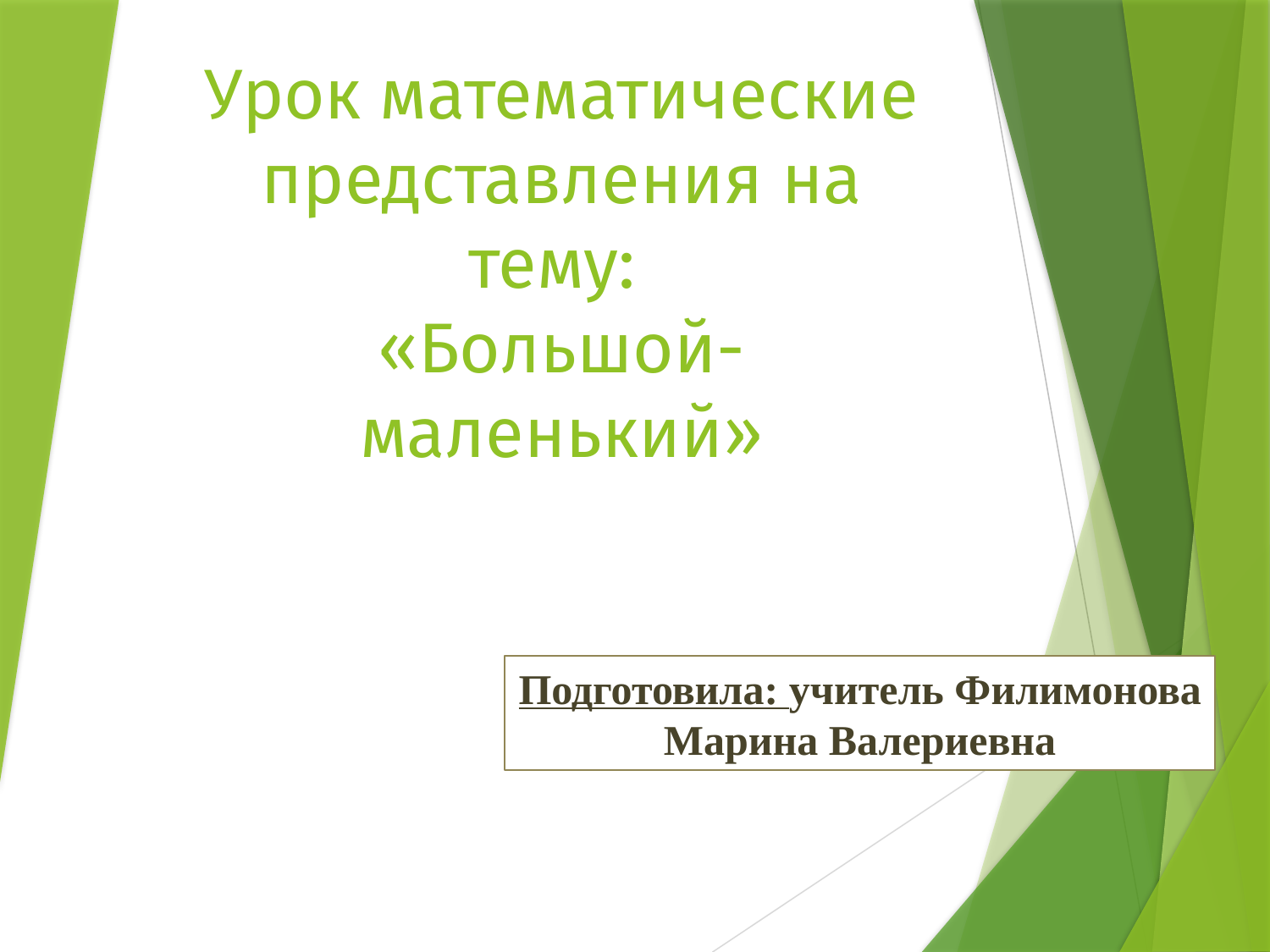

# Урок математические представления на тему: «Большой- маленький»
Подготовила: учитель Филимонова Марина Валериевна